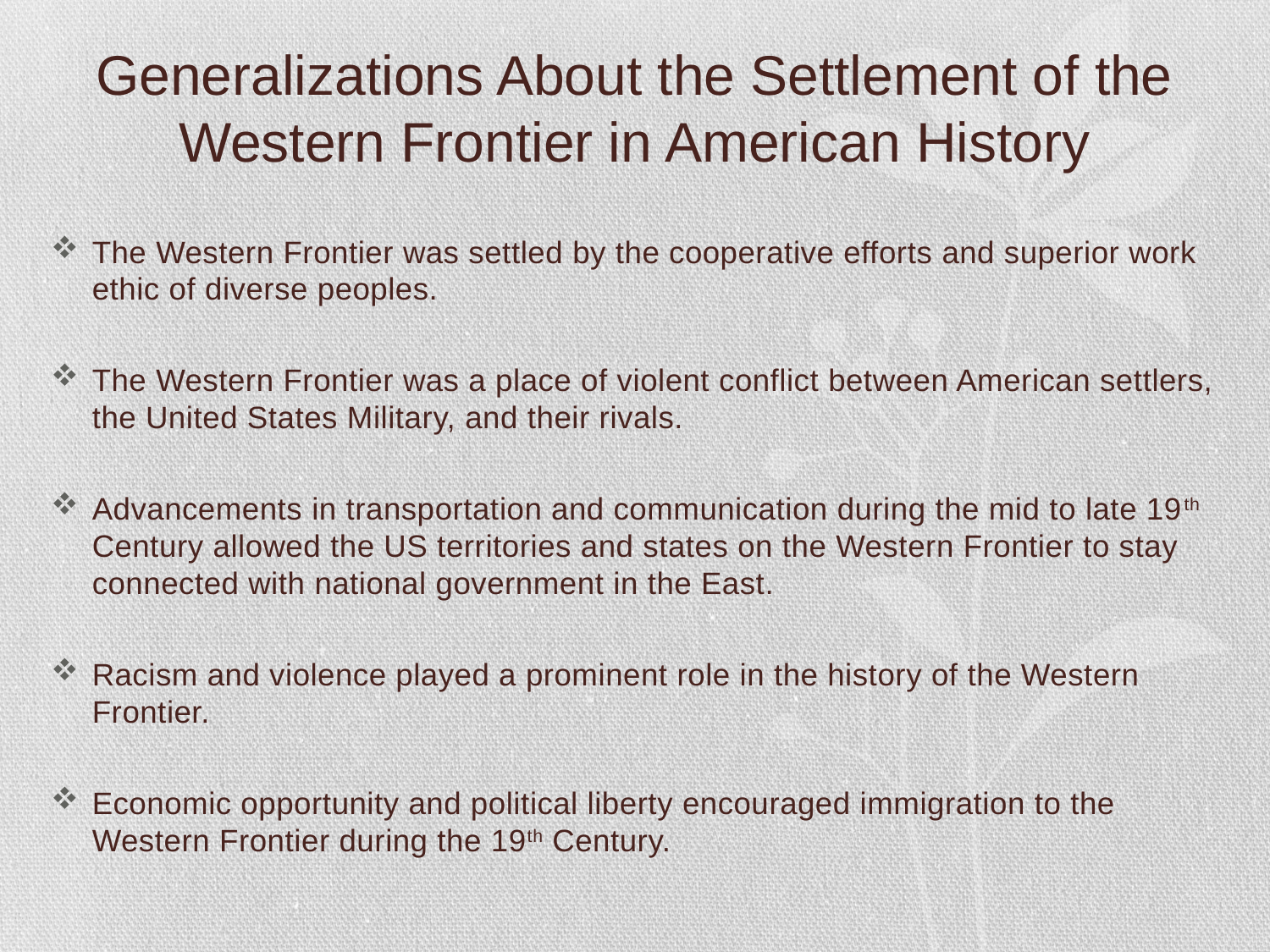

# Generalizations About the Settlement of the Western Frontier in American History

The Western Frontier was settled by the cooperative efforts and superior work ethic of diverse peoples.

The Western Frontier was a place of violent conflict between American settlers, the United States Military, and their rivals.

Advancements in transportation and communication during the mid to late 19th Century allowed the US territories and states on the Western Frontier to stay connected with national government in the East.

Racism and violence played a prominent role in the history of the Western Frontier.

Economic opportunity and political liberty encouraged immigration to the Western Frontier during the 19th Century.